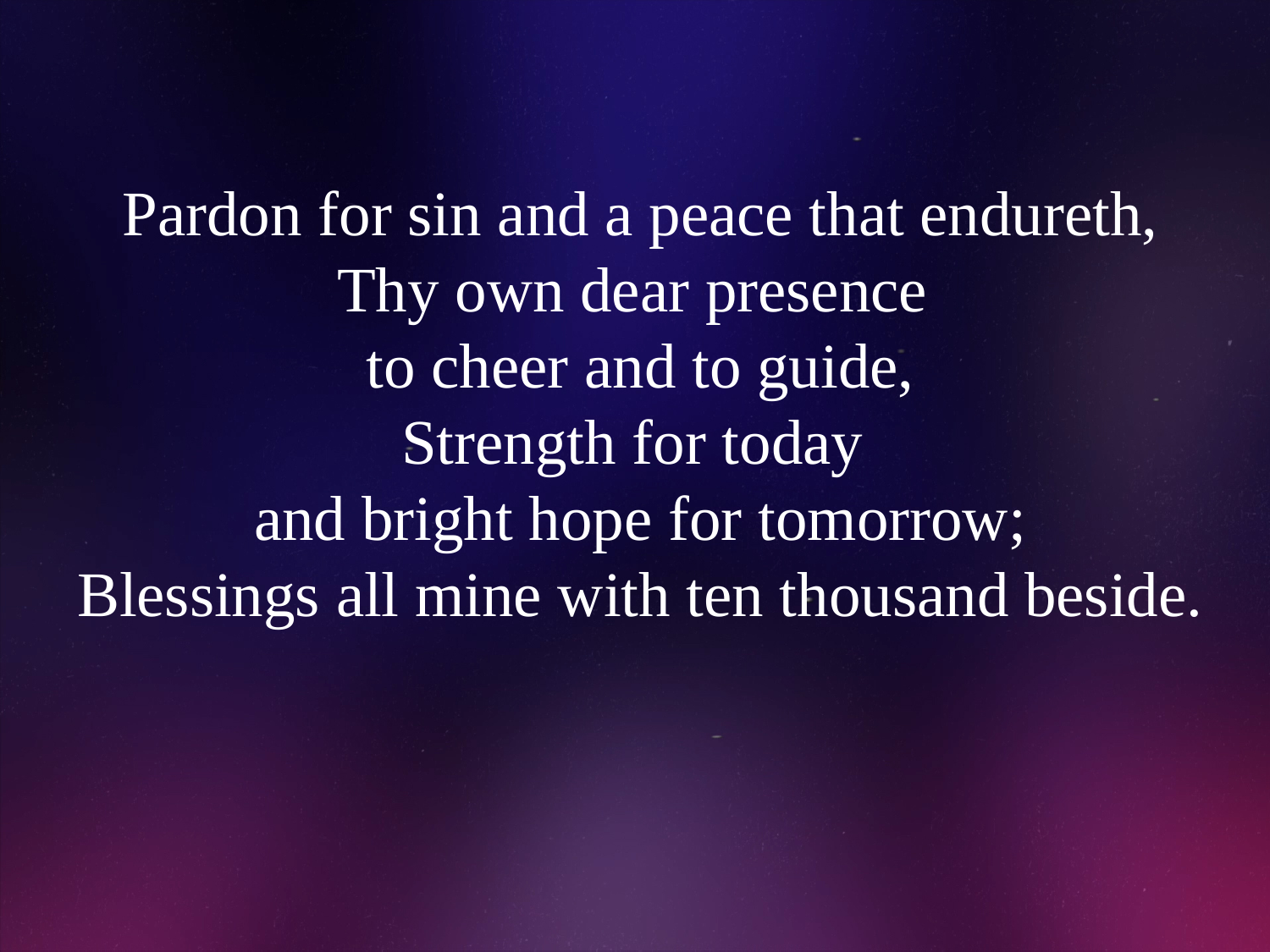

# Pardon for sin and a peace that endureth, Thy own dear presence to cheer and to guide, Strength for today and bright hope for tomorrow; Blessings all mine with ten thousand beside.